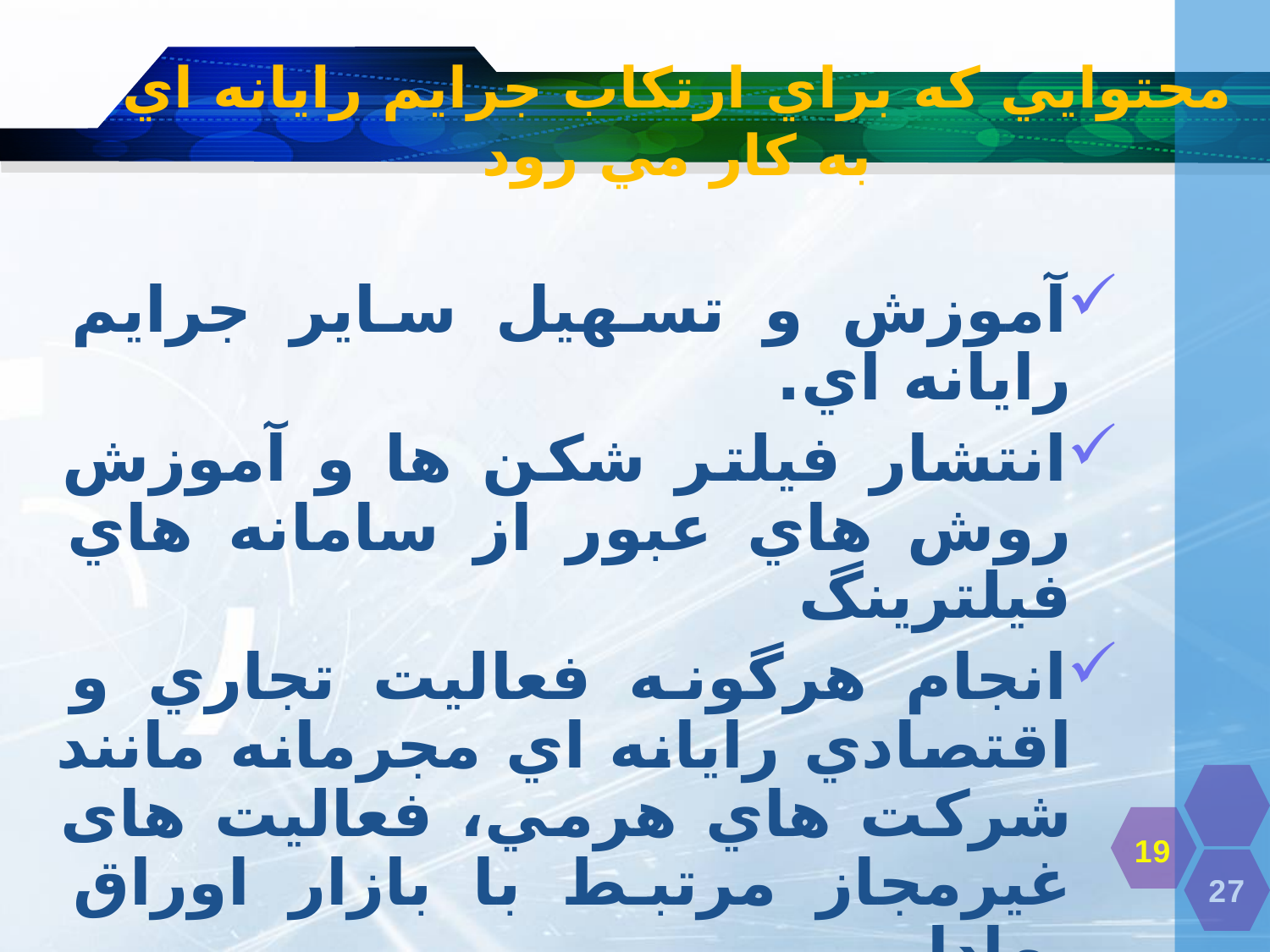

# محتوايي که براي ارتکاب جرايم رايانه اي به کار مي رود

آموزش و تسهيل ساير جرايم رايانه اي.
انتشار فيلتر شكن ها و آموزش روش هاي عبور از سامانه هاي فيلترينگ
انجام هرگونه فعاليت تجاري و اقتصادي رايانه اي مجرمانه مانند شركت هاي هرمي، فعالیت های غیرمجاز مرتبط با بازار اوراق بهادار
ایجاد مراکز قمار در فضای مجازی
19
27